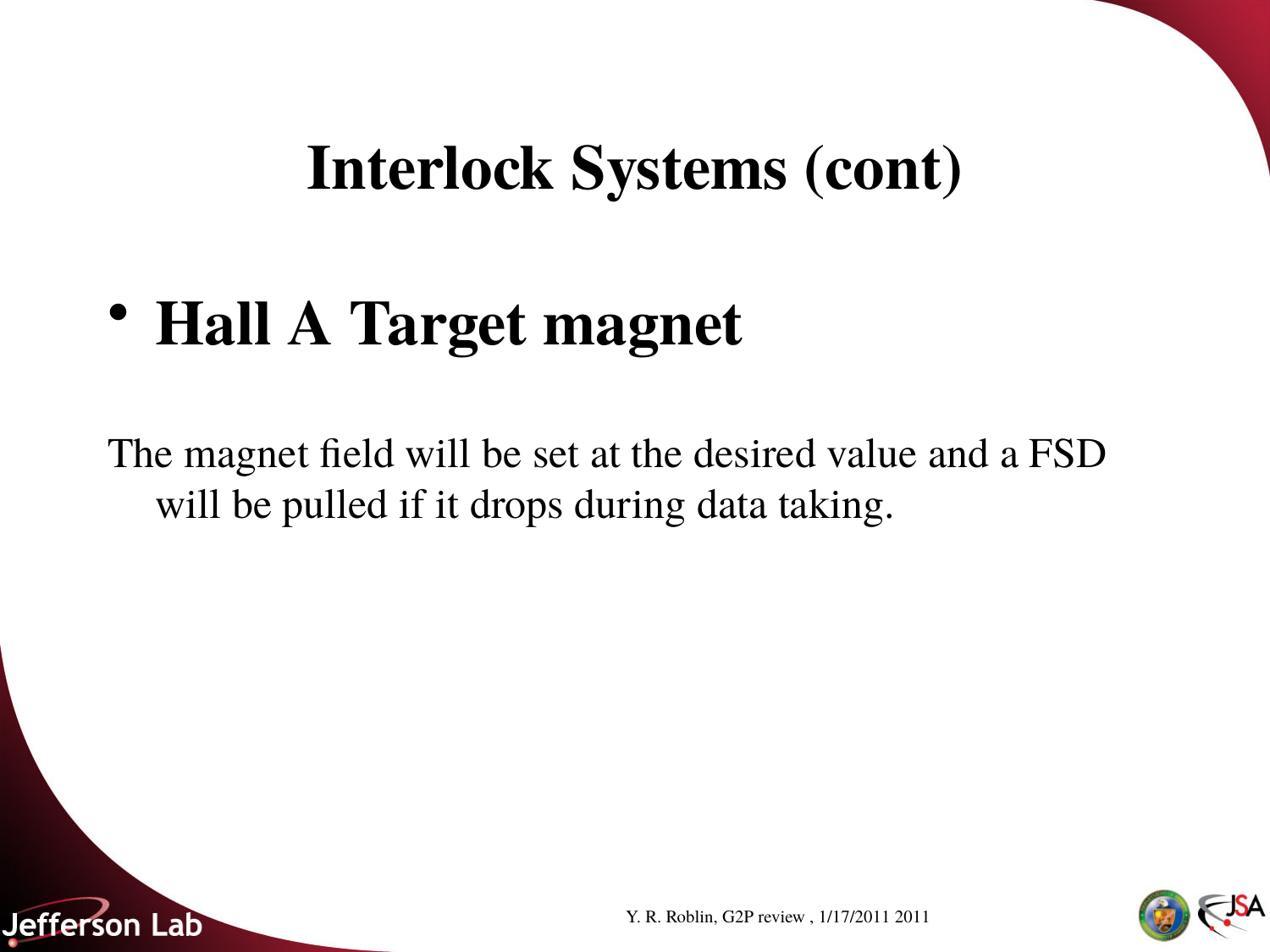

# Interlock Systems (cont)
Hall A Target magnet

The magnet field will be set at the desired value and a FSD will be pulled if it drops during data taking.